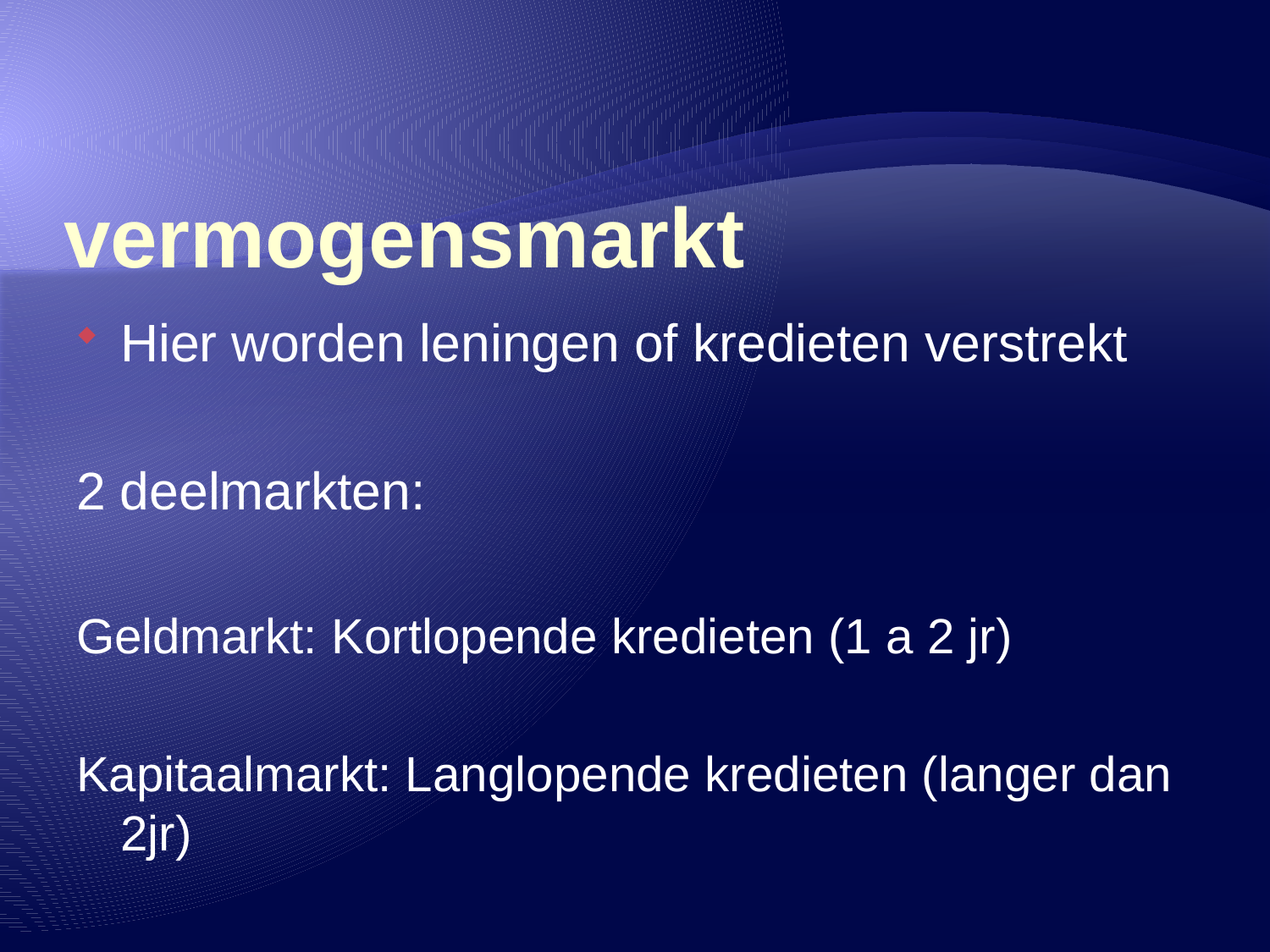

vermogensmarkt
Hier worden leningen of kredieten verstrekt

2 deelmarkten:

Geldmarkt: Kortlopende kredieten (1 a 2 jr)

Kapitaalmarkt: Langlopende kredieten (langer dan 2jr)